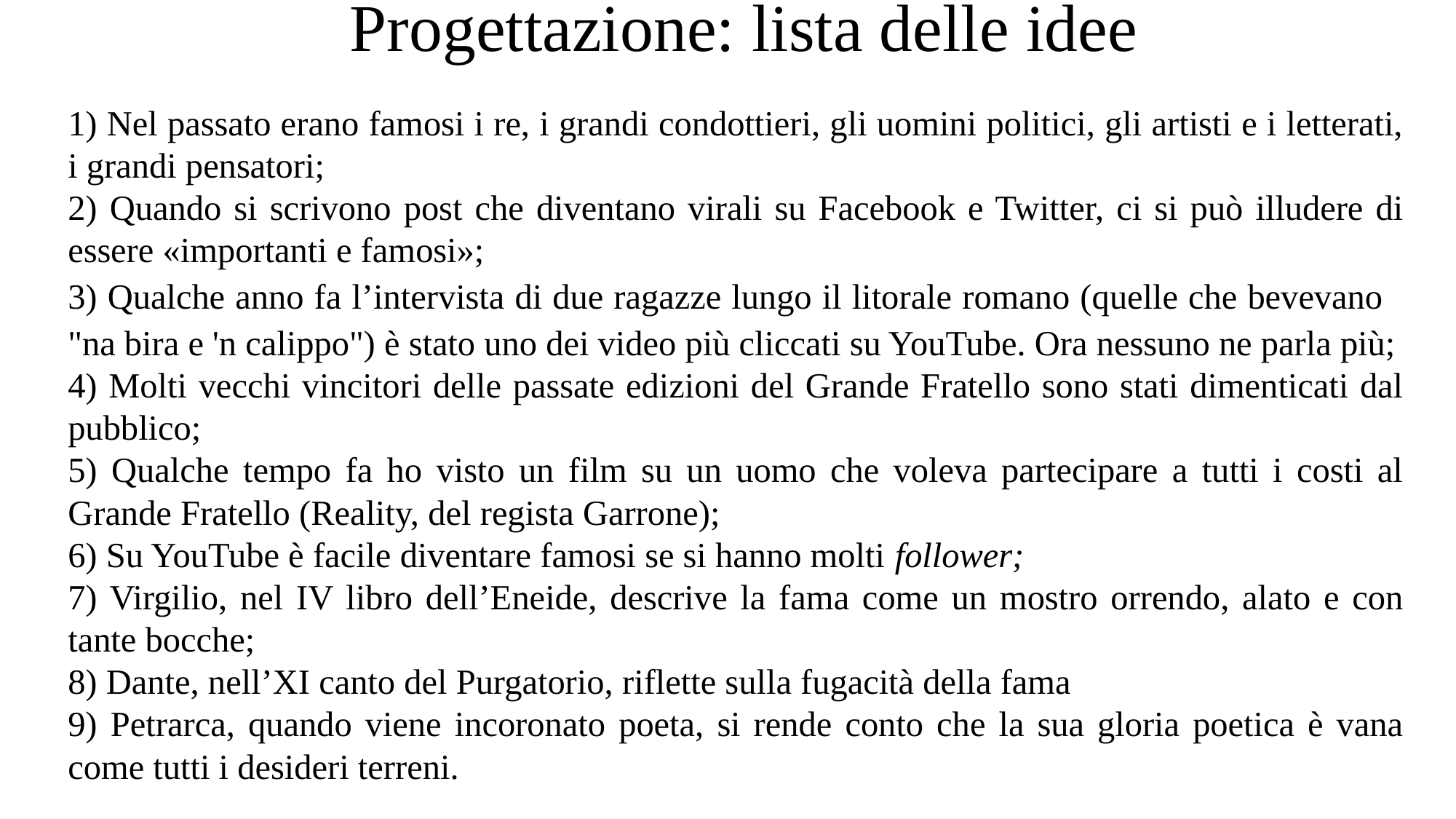

# Progettazione: lista delle idee
1) Nel passato erano famosi i re, i grandi condottieri, gli uomini politici, gli artisti e i letterati, i grandi pensatori;
2) Quando si scrivono post che diventano virali su Facebook e Twitter, ci si può illudere di essere «importanti e famosi»;
3) Qualche anno fa l’intervista di due ragazze lungo il litorale romano (quelle che bevevano   "na bira e 'n calippo") è stato uno dei video più cliccati su YouTube. Ora nessuno ne parla più;
4) Molti vecchi vincitori delle passate edizioni del Grande Fratello sono stati dimenticati dal pubblico;
5) Qualche tempo fa ho visto un film su un uomo che voleva partecipare a tutti i costi al Grande Fratello (Reality, del regista Garrone);
6) Su YouTube è facile diventare famosi se si hanno molti follower;
7) Virgilio, nel IV libro dell’Eneide, descrive la fama come un mostro orrendo, alato e con tante bocche;
8) Dante, nell’XI canto del Purgatorio, riflette sulla fugacità della fama
9) Petrarca, quando viene incoronato poeta, si rende conto che la sua gloria poetica è vana come tutti i desideri terreni.